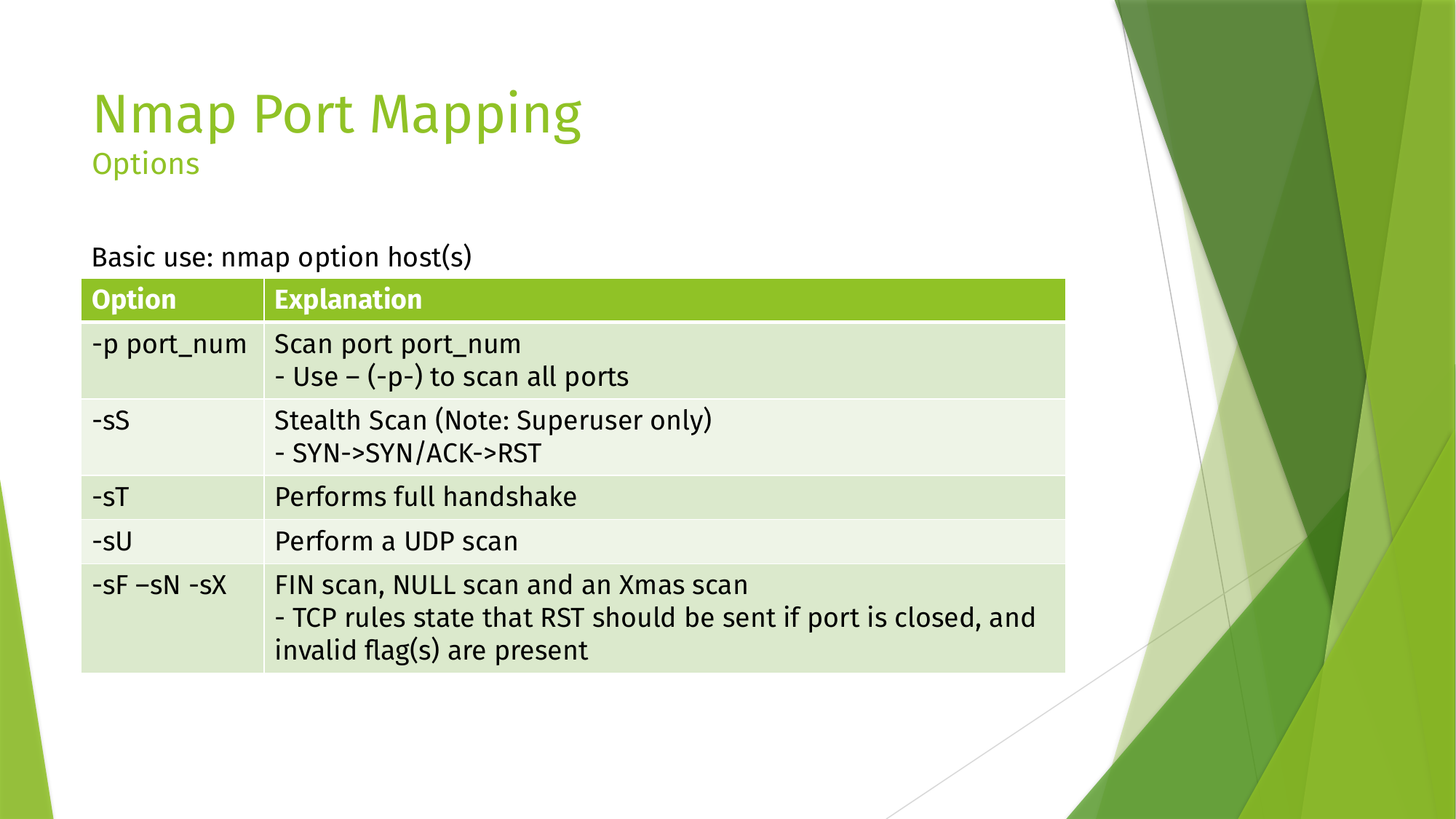

# Nmap Port Mapping Options
Basic use: nmap option host(s)
| Option | Explanation |
| --- | --- |
| -p port\_num | Scan port port\_num - Use – (-p-) to scan all ports |
| -sS | Stealth Scan (Note: Superuser only) - SYN->SYN/ACK->RST |
| -sT | Performs full handshake |
| -sU | Perform a UDP scan |
| -sF –sN -sX | FIN scan, NULL scan and an Xmas scan - TCP rules state that RST should be sent if port is closed, and invalid flag(s) are present |